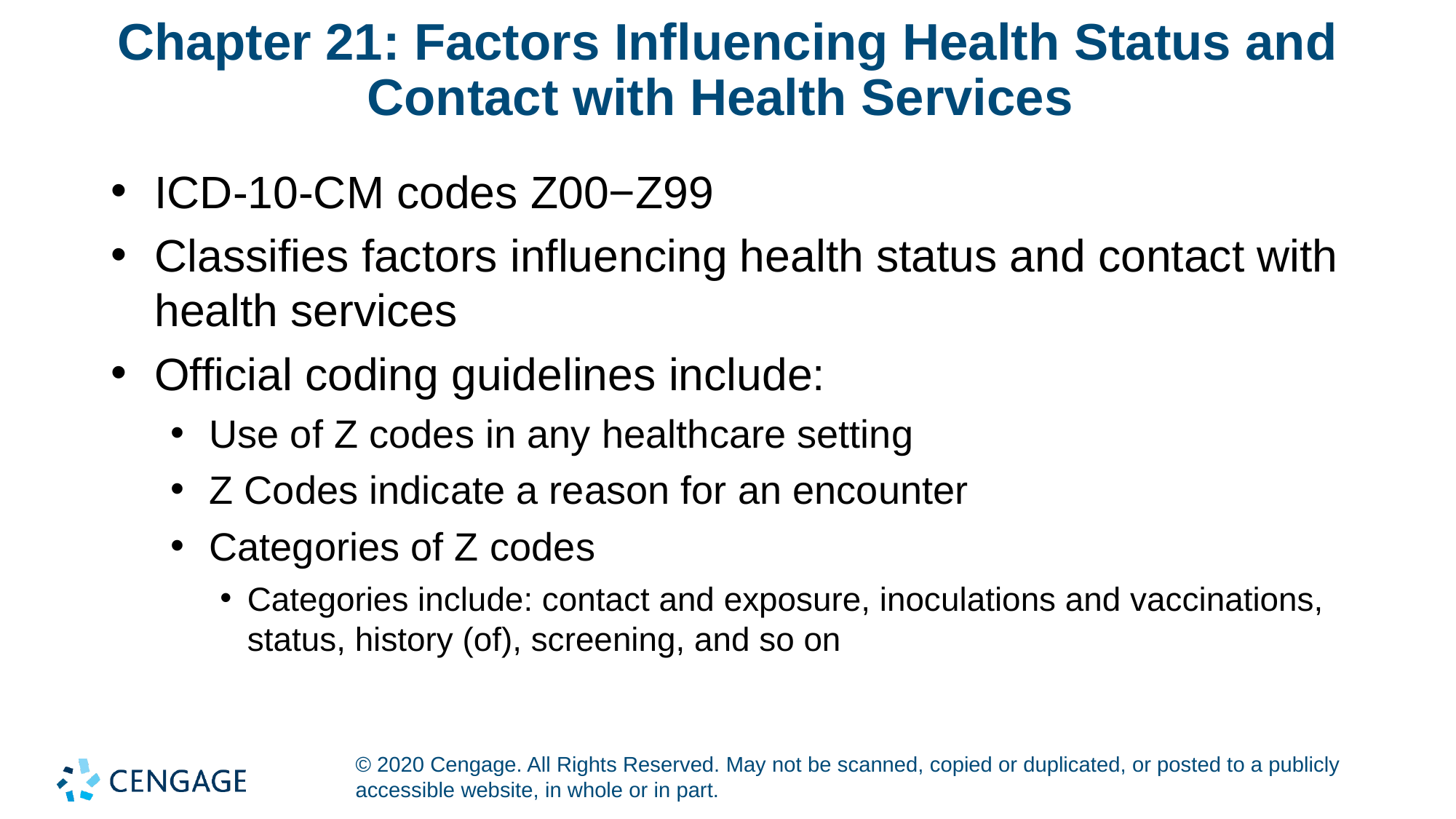

# Chapter 21: Factors Influencing Health Status and Contact with Health Services
ICD-10-CM codes Z00−Z99
Classifies factors influencing health status and contact with health services
Official coding guidelines include:
Use of Z codes in any healthcare setting
Z Codes indicate a reason for an encounter
Categories of Z codes
Categories include: contact and exposure, inoculations and vaccinations, status, history (of), screening, and so on